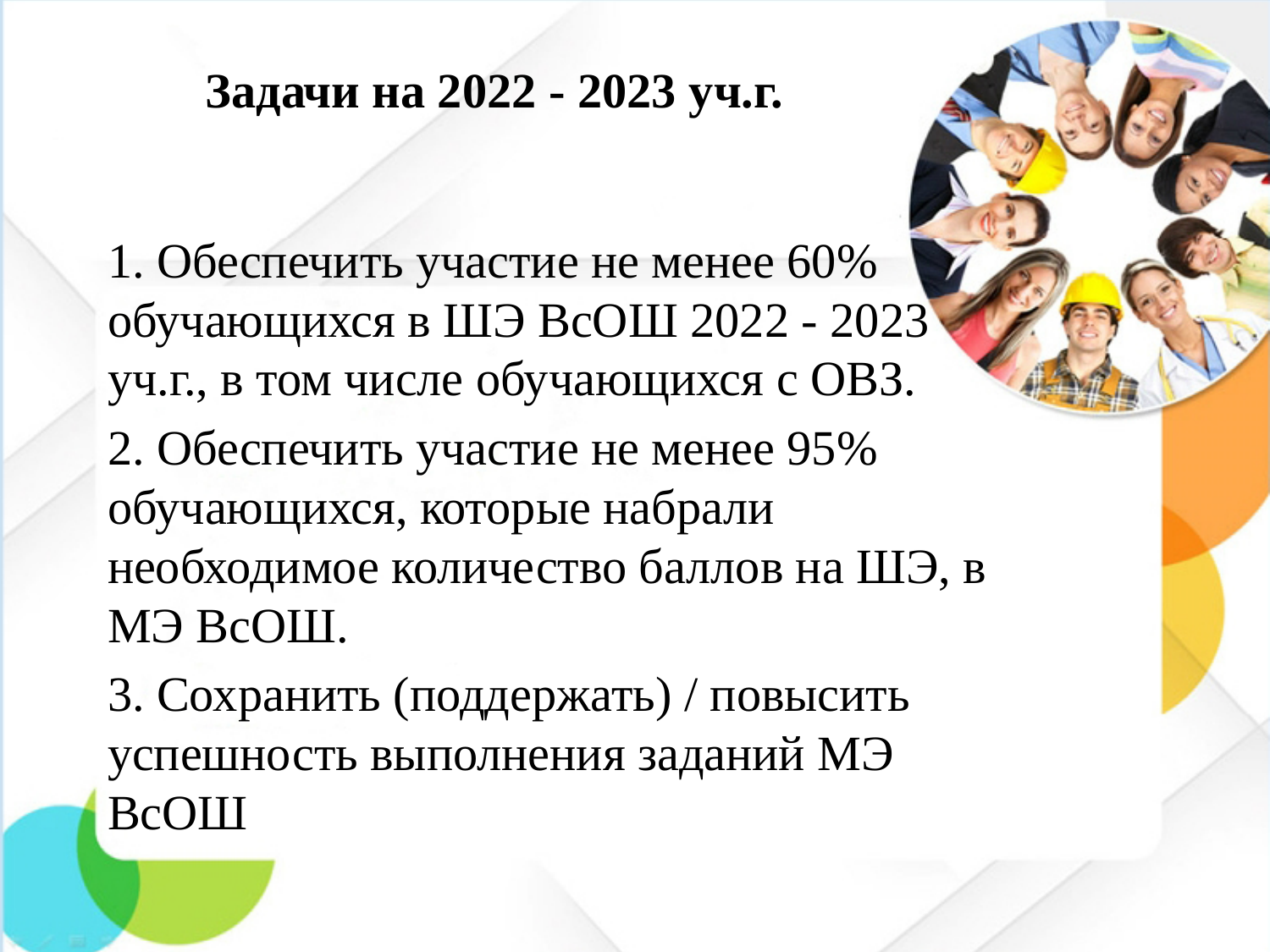

# Задачи на 2022 - 2023 уч.г.
1. Обеспечить участие не менее 60% обучающихся в ШЭ ВсОШ 2022 - 2023 уч.г., в том числе обучающихся с ОВЗ.
2. Обеспечить участие не менее 95% обучающихся, которые набрали необходимое количество баллов на ШЭ, в МЭ ВсОШ.
3. Сохранить (поддержать) / повысить успешность выполнения заданий МЭ ВсОШ